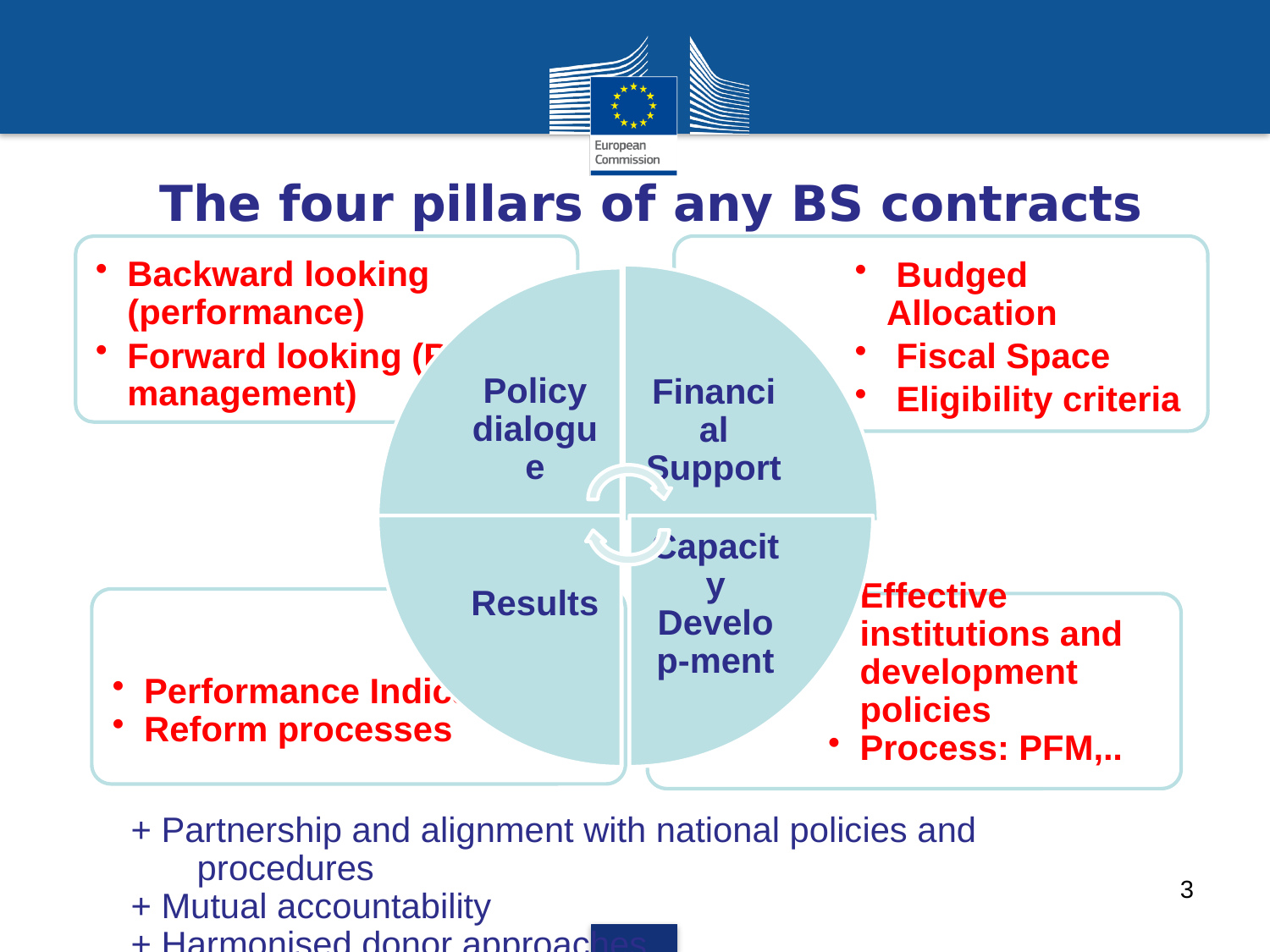

# The four pillars of any BS contracts
Effective institutions and development policies
Process: PFM,..
Performance Indicators
Reform processes
 Budged Allocation
 Fiscal Space
 Eligibility criteria
Backward looking (performance)
Forward looking (Risk management)
Policy dialogue
Financial Support
Capacity Develop-ment
Results
+ Partnership and alignment with national policies and procedures
+ Mutual accountability
+ Harmonised donor approaches
3